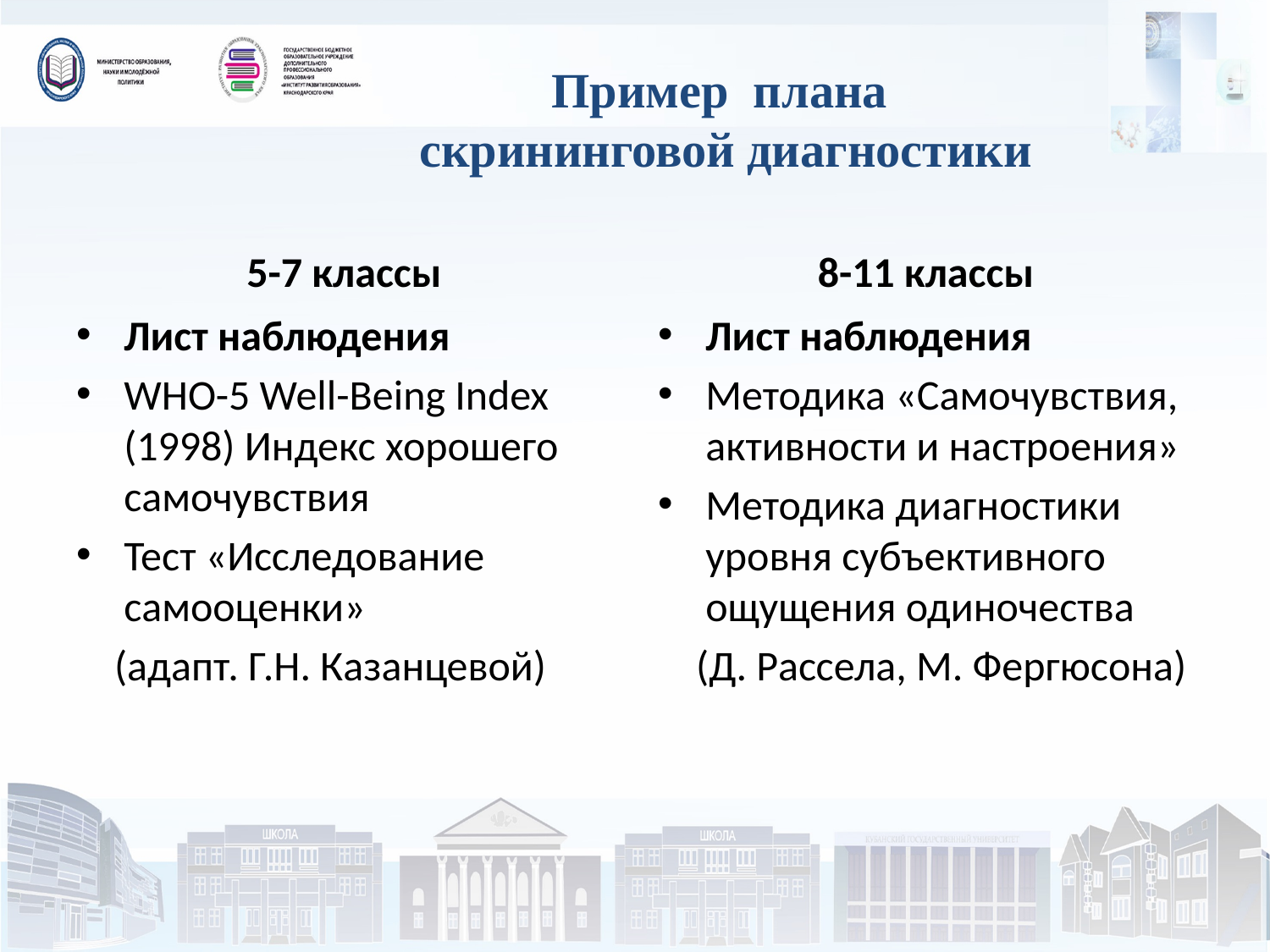

# Пример  плана скрининговой диагностики
5-7 классы
8-11 классы
Лист наблюдения
WHO-5 Well-Being Index (1998) Индекс хорошего самочувствия
Тест «Исследование самооценки»
    (адапт. Г.Н. Казанцевой)
Лист наблюдения
Методика «Самочувствия, активности и настроения»
Методика диагностики уровня субъективного ощущения одиночества
    (Д. Рассела, М. Фергюсона)